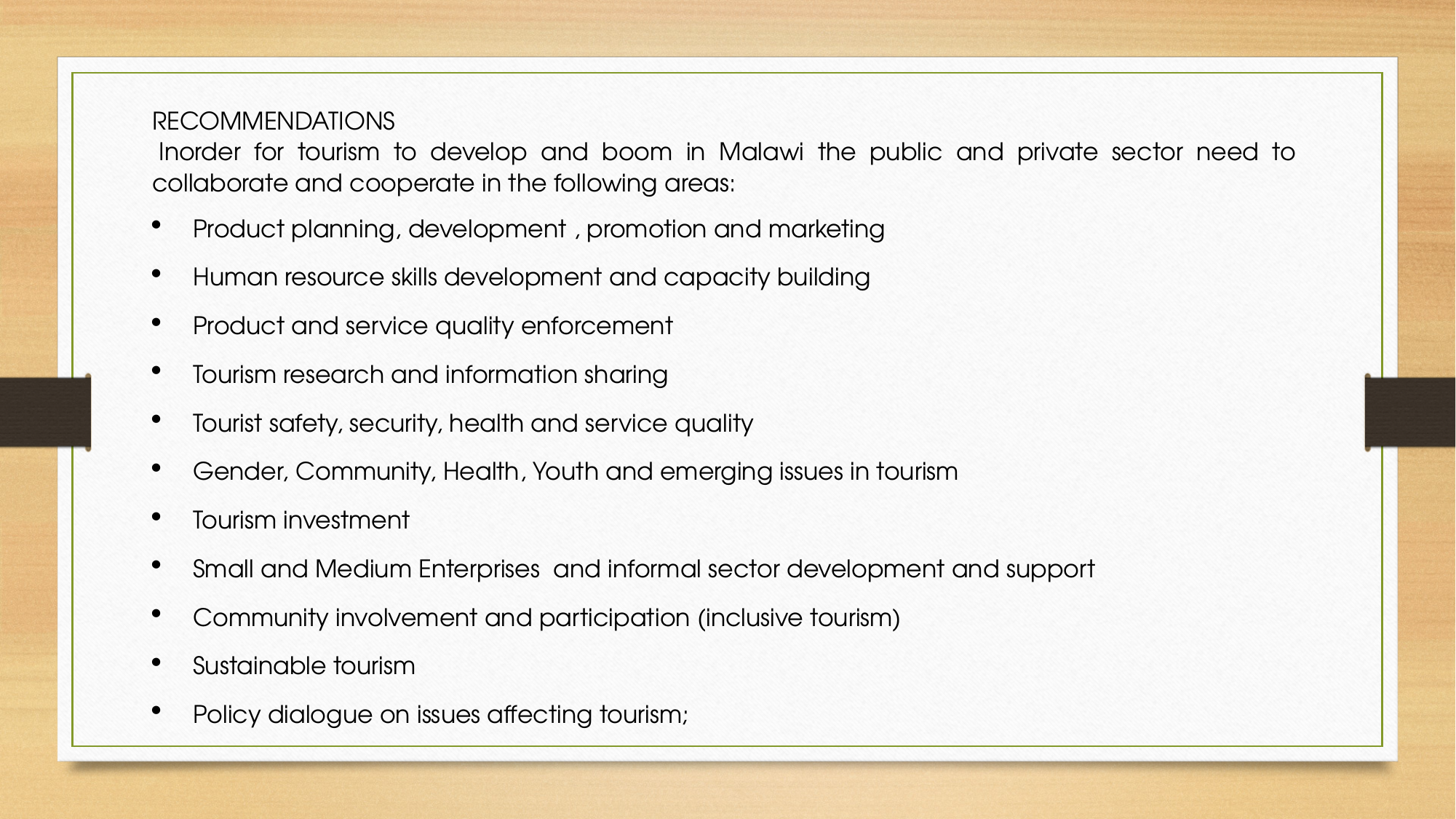

RECOMMENDATIONS
 Inorder for tourism to develop and boom in Malawi the public and private sector need to  collaborate and cooperate in the following areas:
Product planning, development , promotion and marketing
Human resource skills development and capacity building
Product and service quality enforcement
Tourism research and information sharing
Tourist safety, security, health and service quality
Gender, Community, Health, Youth and emerging issues in tourism
Tourism investment
Small and Medium Enterprises  and informal sector development and support
Community involvement and participation (inclusive tourism)
Sustainable tourism
Policy dialogue on issues affecting tourism;